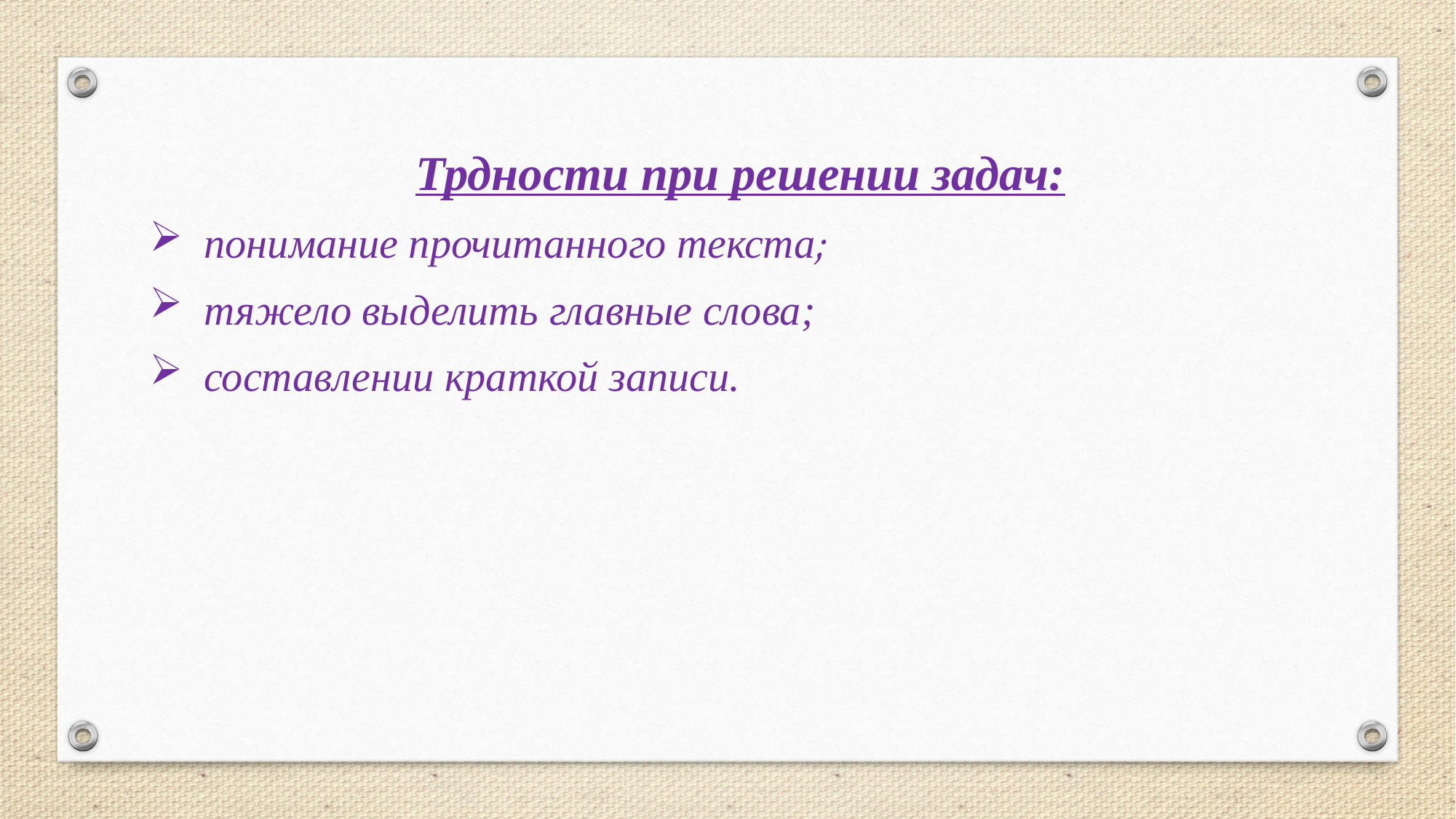

Трдности при решении задач:
понимание прочитанного текста;
тяжело выделить главные слова;
составлении краткой записи.